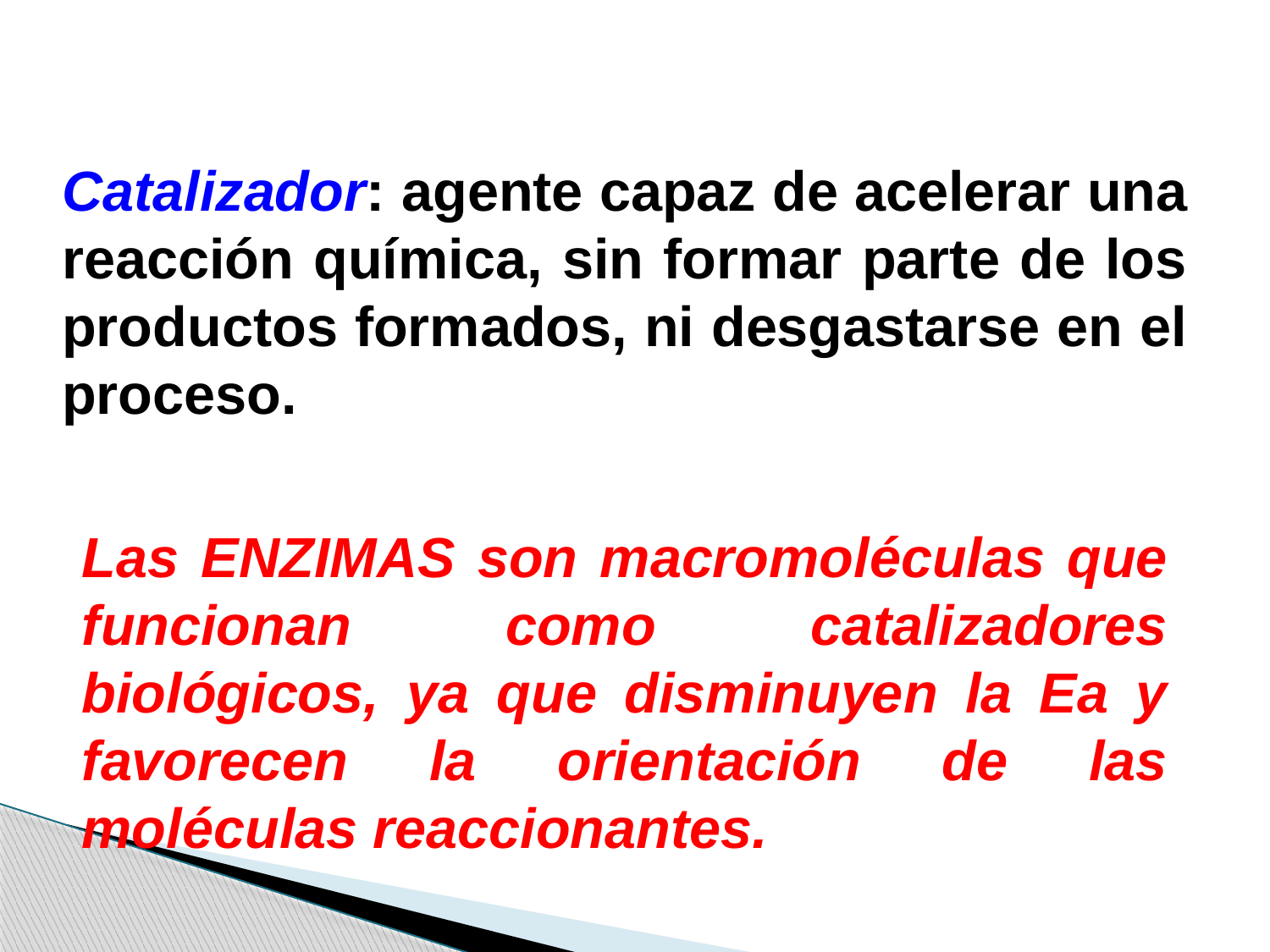

Catalizador: agente capaz de acelerar una reacción química, sin formar parte de los productos formados, ni desgastarse en el proceso.
Las ENZIMAS son macromoléculas que funcionan como catalizadores biológicos, ya que disminuyen la Ea y favorecen la orientación de las moléculas reaccionantes.